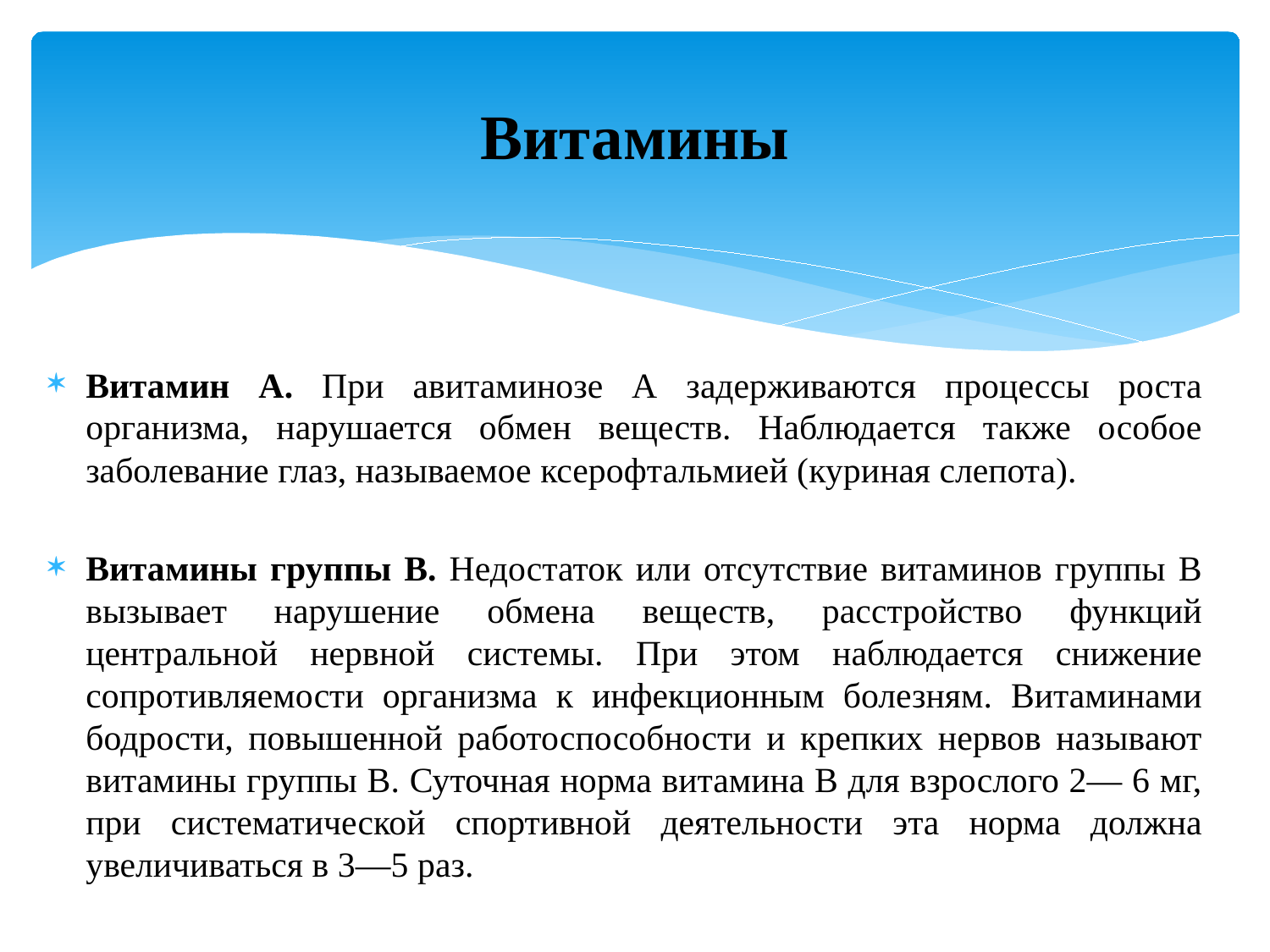

# Витамины
Витамин А. При авитаминозе А задерживаются процессы роста организма, нарушается обмен веществ. Наблюдается также особое заболевание глаз, называемое ксерофтальмией (куриная слепота).

Витамины группы В. Недостаток или отсутствие витаминов группы В вызывает нарушение обмена веществ, расстройство функций центральной нервной системы. При этом наблюдается снижение сопротивляемости организма к инфекционным болезням. Витаминами бодрости, повышенной работоспособности и крепких нервов называют витамины группы В. Суточная норма витамина В для взрослого 2— 6 мг, при систематической спортивной деятельности эта норма должна увеличиваться в 3—5 раз.